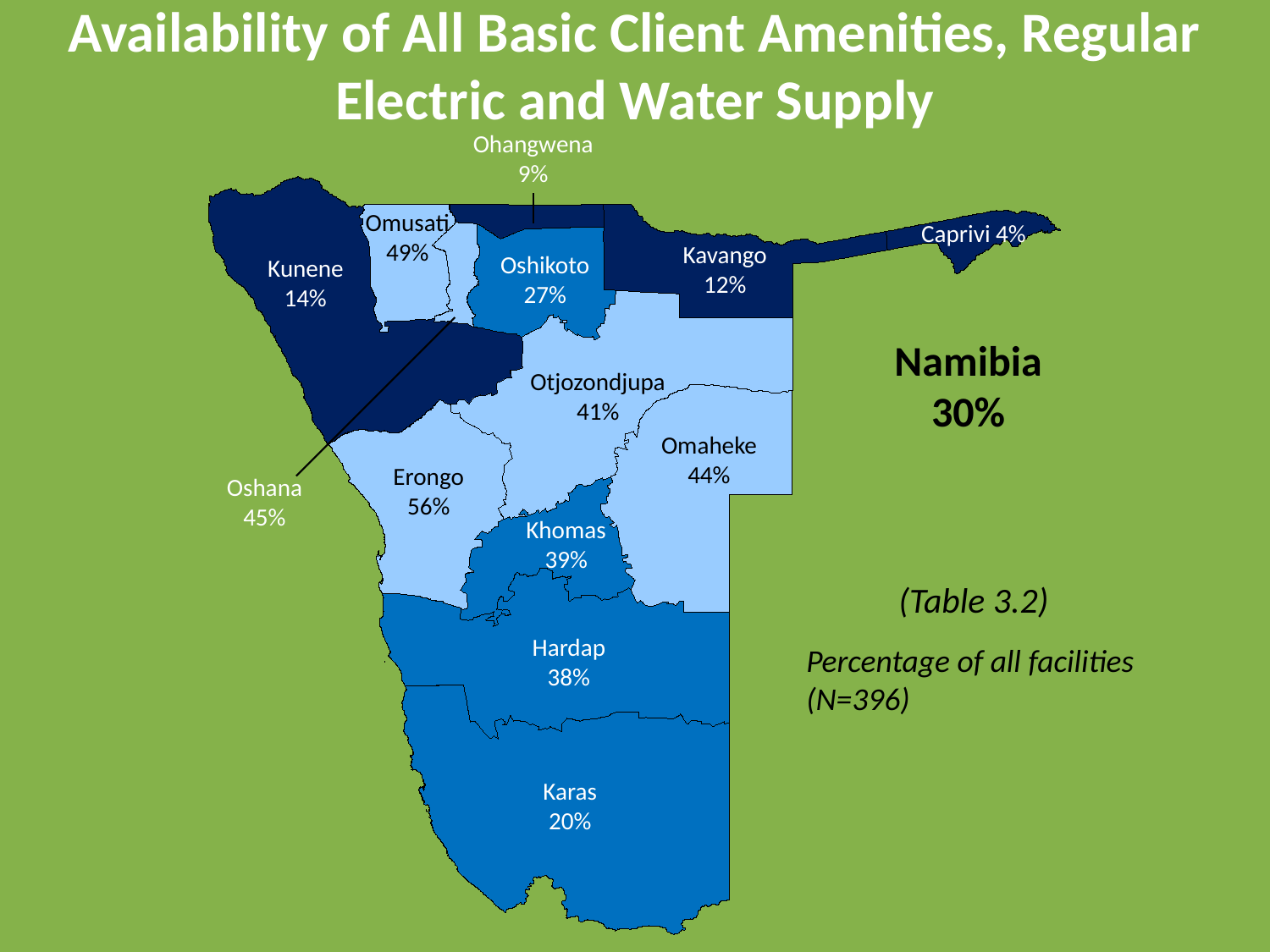

# Availability of All Basic Client Amenities, Regular Electric and Water Supply

Ohangwena
9%
Omusati
49%
Caprivi 4%
Kavango
12%
Oshikoto
27%
Kunene 14%
Namibia
30%
Otjozondjupa
41%
Omaheke
44%
Erongo
56%
Oshana45%
Khomas
39%
(Table 3.2)
Hardap
38%
Percentage of all facilities
(N=396)
Karas
20%